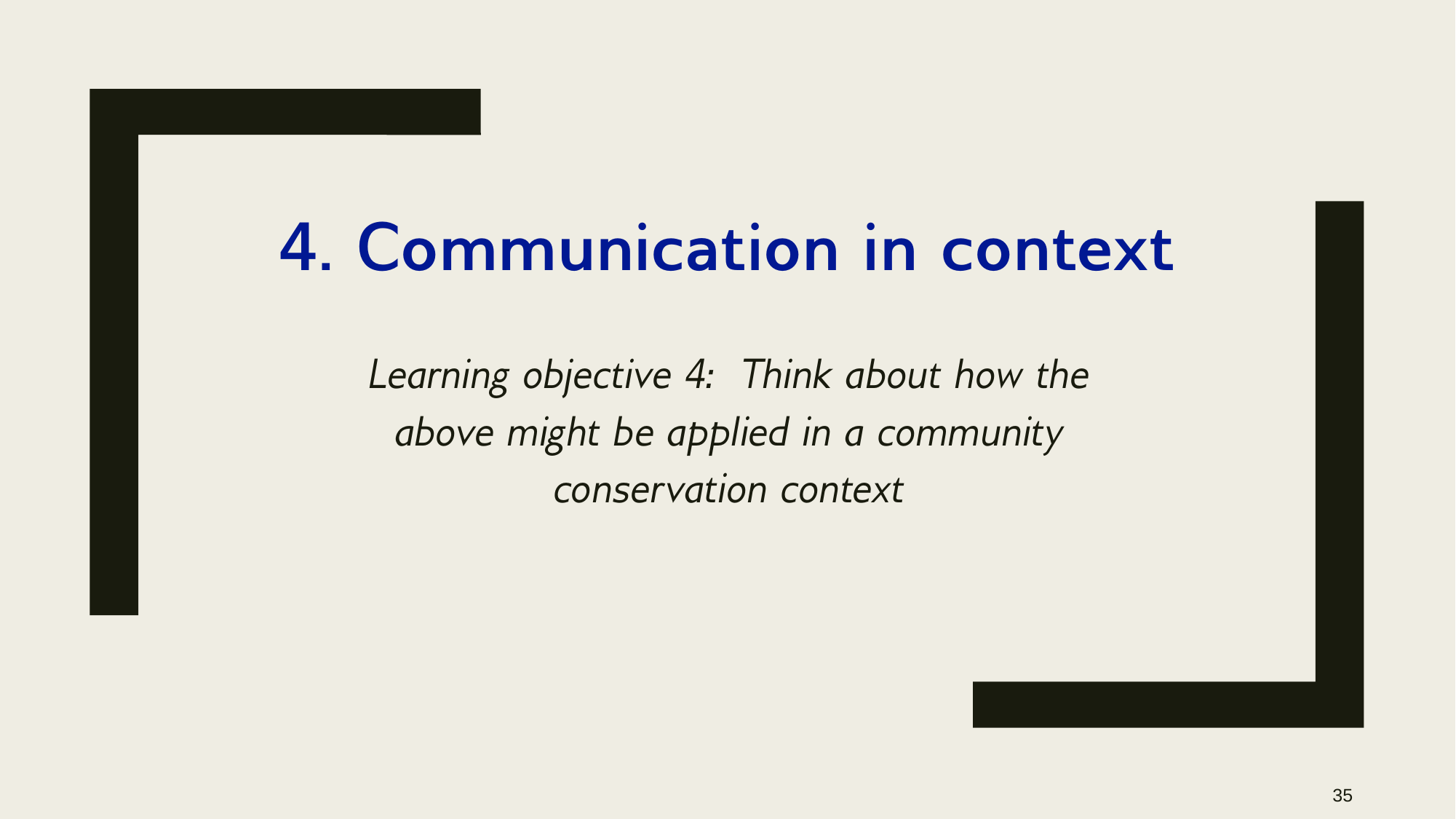

# 4. Communication in context
Learning objective 4:  Think about how the above might be applied in a community conservation context
35